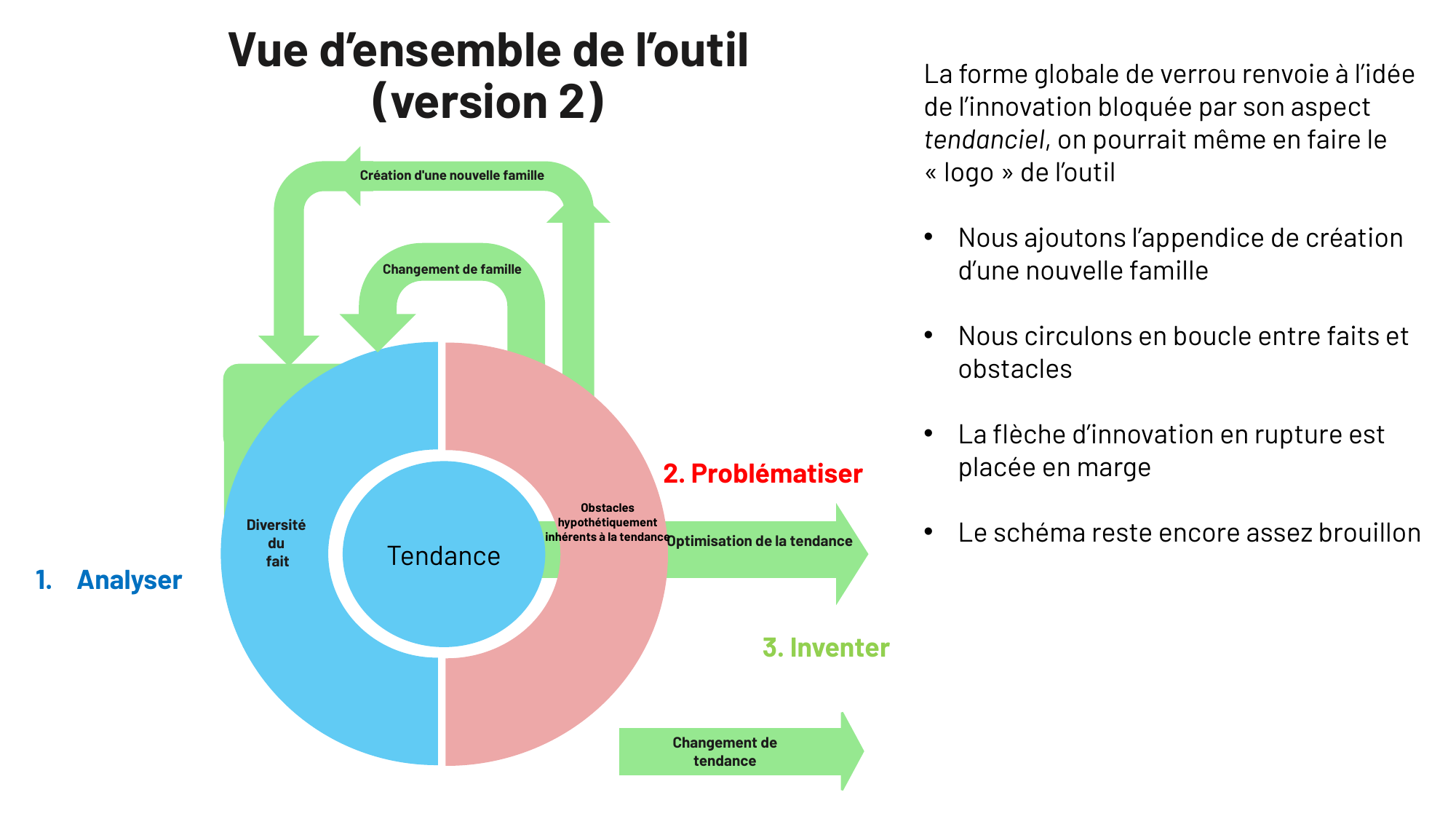

# Vue d’ensemble de l’outil (version 2)
La forme globale de verrou renvoie à l’idée de l’innovation bloquée par son aspect tendanciel, on pourrait même en faire le « logo » de l’outil

Nous ajoutons l’appendice de création d’une nouvelle famille

Nous circulons en boucle entre faits et obstacles

La flèche d’innovation en rupture est placée en marge

Le schéma reste encore assez brouillon

Création d'une nouvelle famille

Changement de famille

Diversité
du
fait

Obstacles hypothétiquement inhérents à la tendance

2. Problématiser
Tendance

Optimisation de la tendance
Analyser
3. Inventer

Changement de tendance